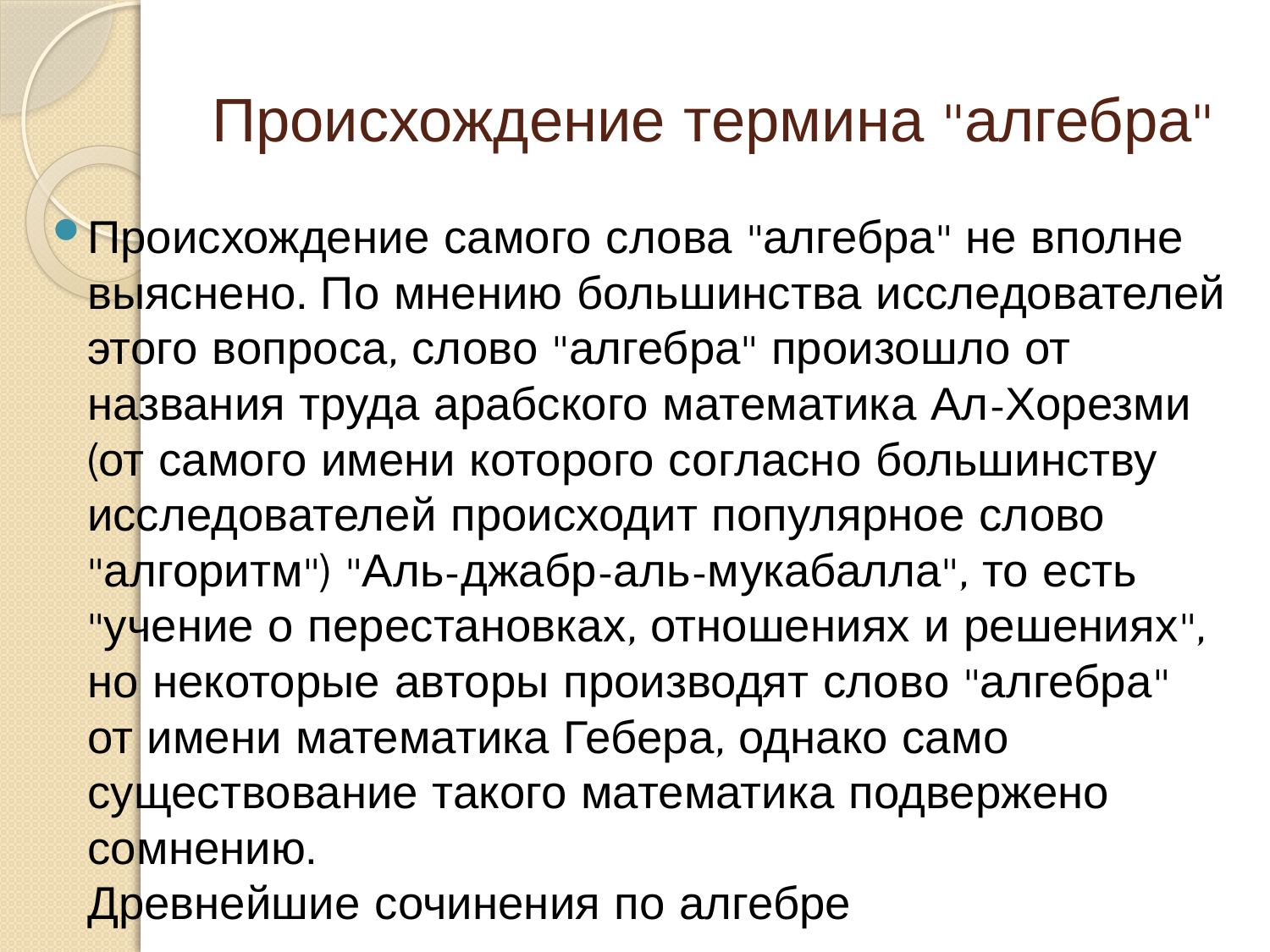

# Происхождение термина "алгебра"
Происхождение самого слова "алгебра" не вполне выяснено. По мнению большинства исследователей этого вопроса, слово "алгебра" произошло от названия труда арабского математика Ал-Хорезми (от самого имени которого согласно большинству исследователей происходит популярное слово "алгоритм") "Аль-джабр-аль-мукабалла", то есть "учение о перестановках, отношениях и решениях", но некоторые авторы производят слово "алгебра" от имени математика Гебера, однако само существование такого математика подвержено сомнению.
Древнейшие сочинения по алгебре